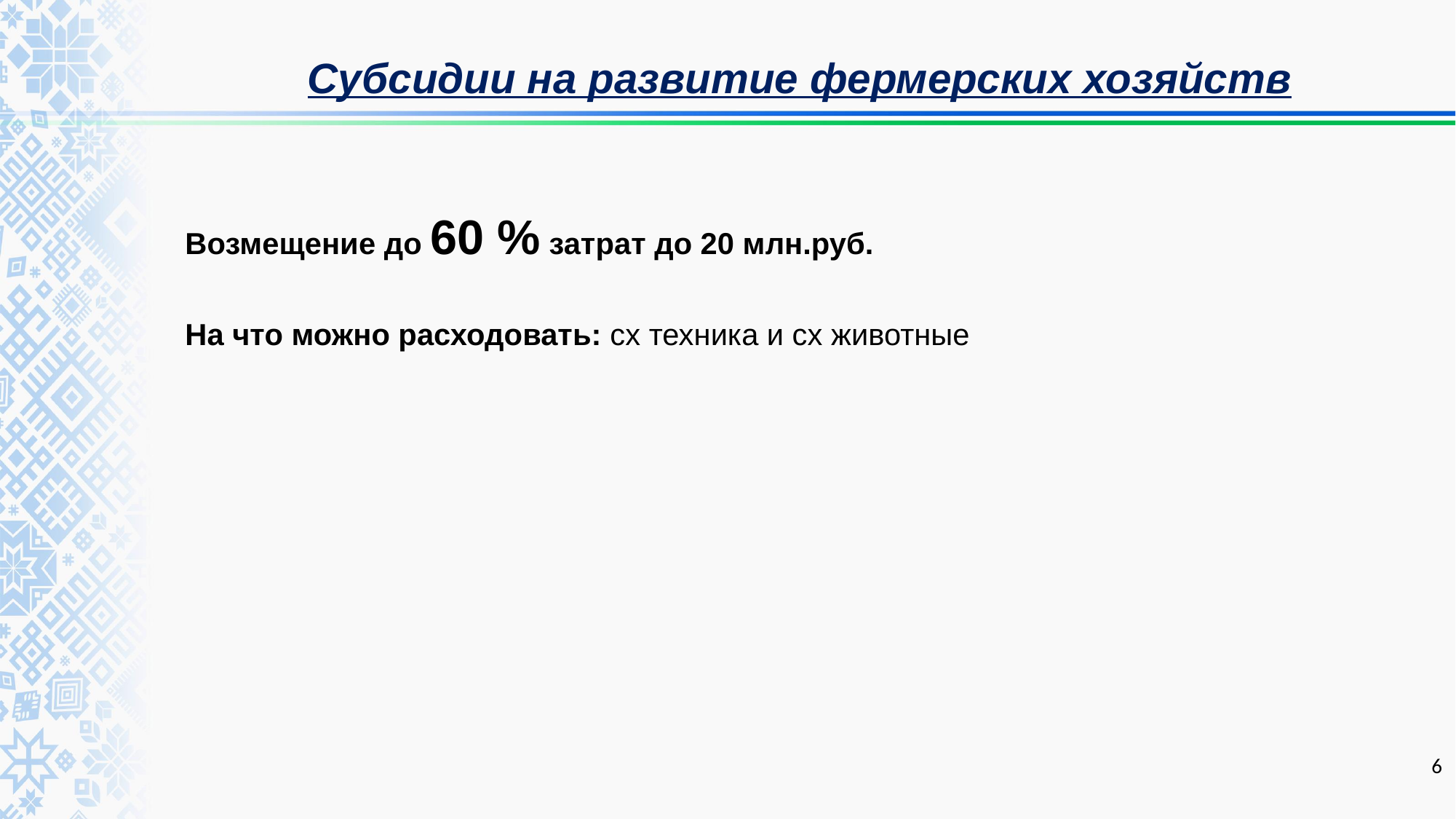

Субсидии на развитие фермерских хозяйств

Возмещение до 60 % затрат до 20 млн.руб.
На что можно расходовать: сх техника и сх животные
6